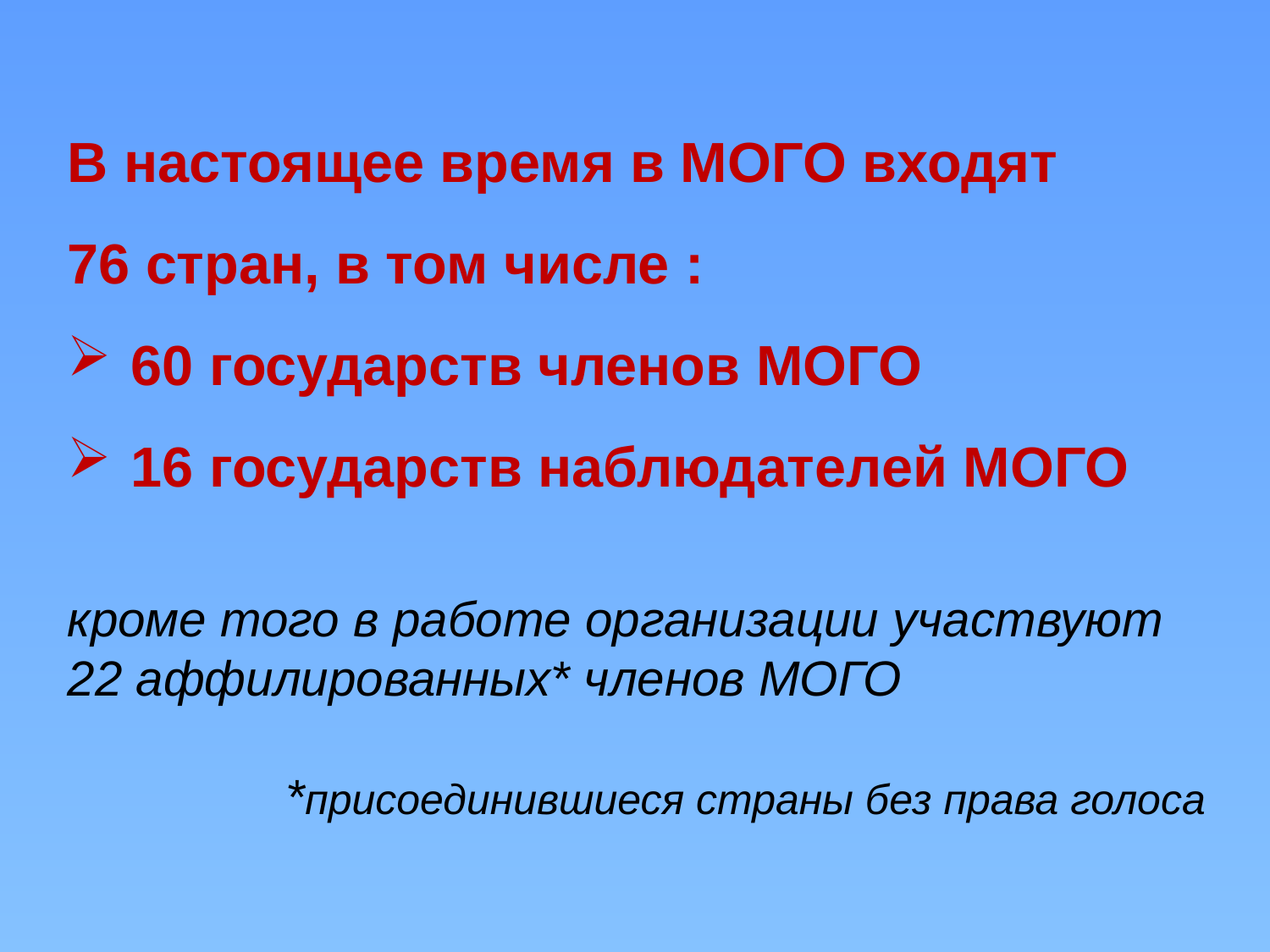

В настоящее время в МОГО входят
76 стран, в том числе :
60 государств членов МОГО
16 государств наблюдателей МОГО

кроме того в работе организации участвуют  22 аффилированных* членов МОГО

 *присоединившиеся страны без права голоса